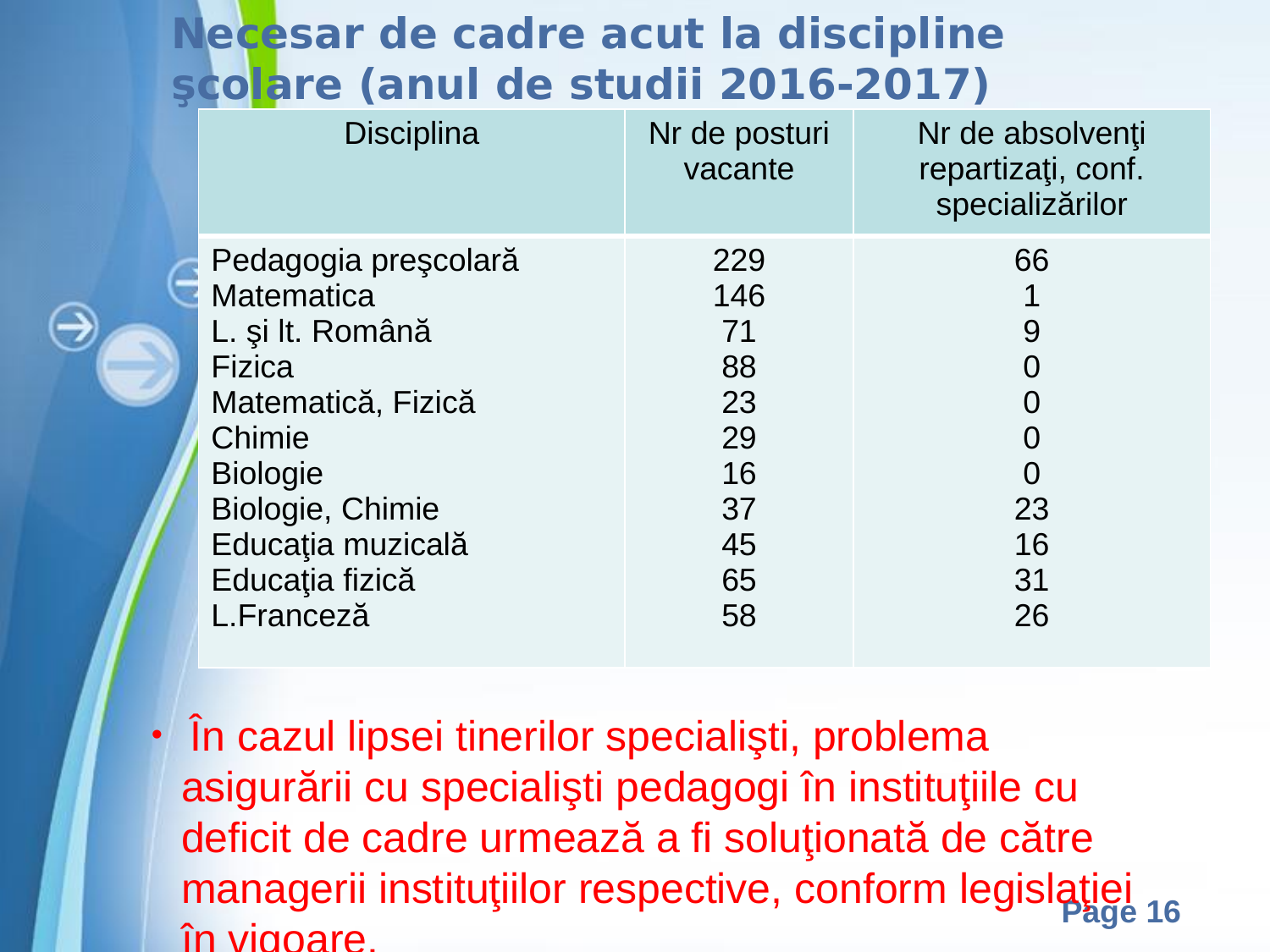

Necesar de cadre acut la discipline şcolare (anul de studii 2016-2017)
| Disciplina | Nr de posturi vacante | Nr de absolvenţi repartizaţi, conf. specializărilor |
| --- | --- | --- |
| Pedagogia preşcolară Matematica L. şi lt. Română Fizica Matematică, Fizică Chimie Biologie Biologie, Chimie Educaţia muzicală Educaţia fizică L.Franceză | 229 146 71 88 23 29 16 37 45 65 58 | 66 1 9 0 0 0 0 23 16 31 26 |

 În cazul lipsei tinerilor specialişti, problema asigurării cu specialişti pedagogi în instituţiile cu deficit de cadre urmează a fi soluţionată de către managerii instituţiilor respective, conform legislaţiei  în vigoare.